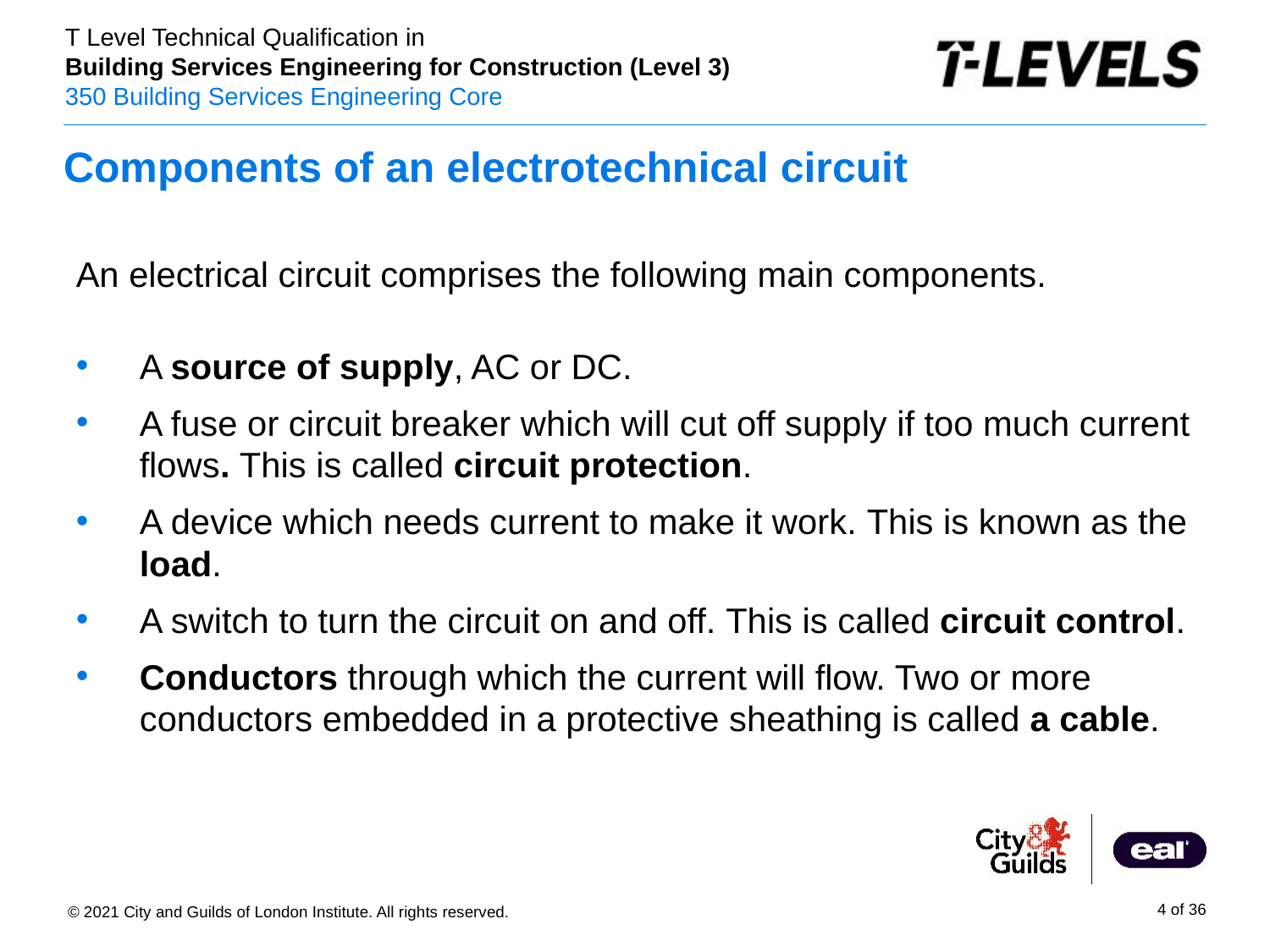

# Components of an electrotechnical circuit
An electrical circuit comprises the following main components.

A source of supply, AC or DC.
A fuse or circuit breaker which will cut off supply if too much current flows. This is called circuit protection.
A device which needs current to make it work. This is known as the load.
A switch to turn the circuit on and off. This is called circuit control.
Conductors through which the current will flow. Two or more conductors embedded in a protective sheathing is called a cable.